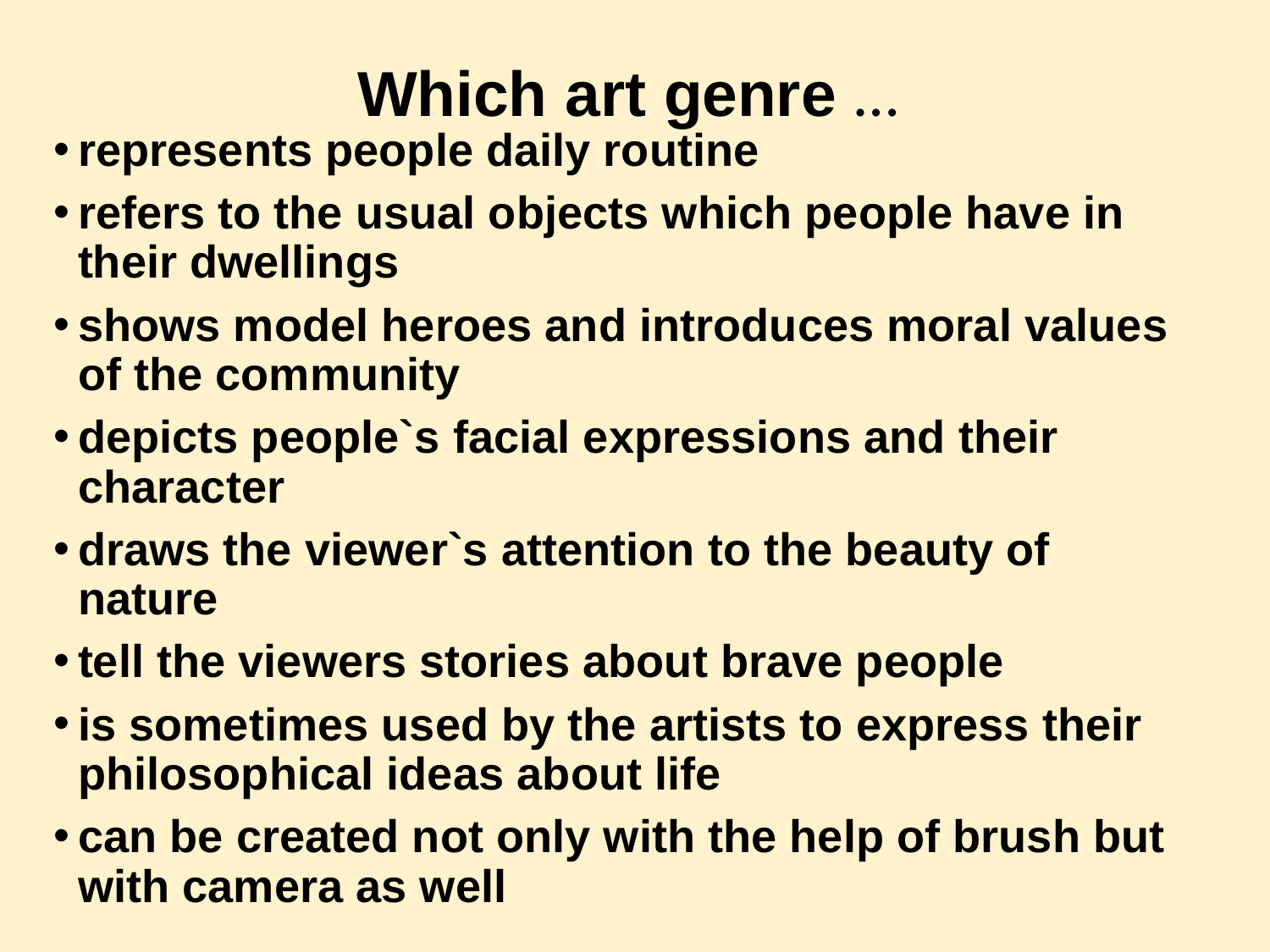

# Which art genre …
represents people daily routine
refers to the usual objects which people have in their dwellings
shows model heroes and introduces moral values of the community
depicts people`s facial expressions and their character
draws the viewer`s attention to the beauty of nature
tell the viewers stories about brave people
is sometimes used by the artists to express their philosophical ideas about life
can be created not only with the help of brush but with camera as well